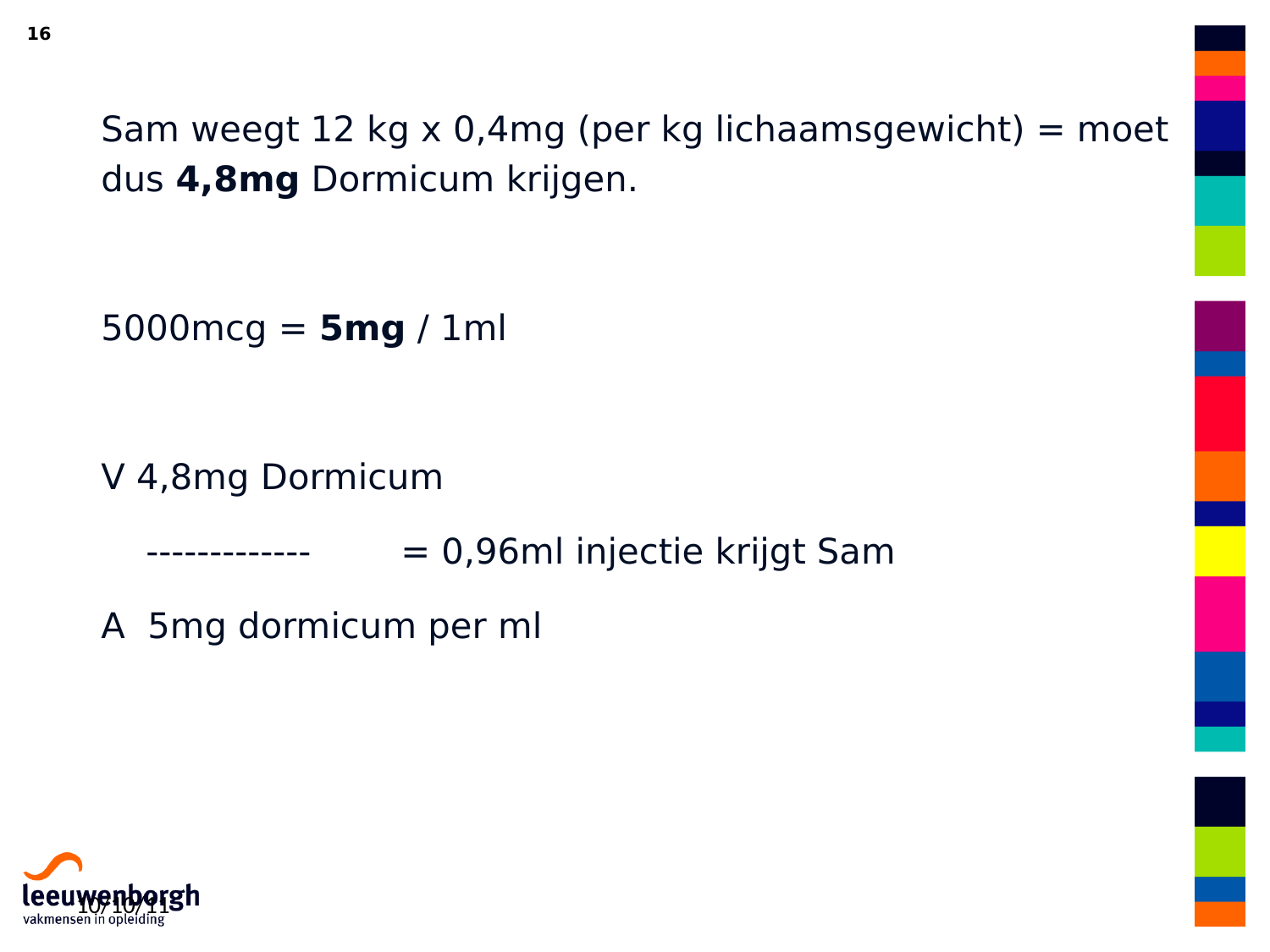

Sam weegt 12 kg x 0,4mg (per kg lichaamsgewicht) = moet dus 4,8mg Dormicum krijgen.

5000mcg = 5mg / 1ml

V 4,8mg Dormicum
    -------------        = 0,96ml injectie krijgt Sam
A  5mg dormicum per ml

10/10/11